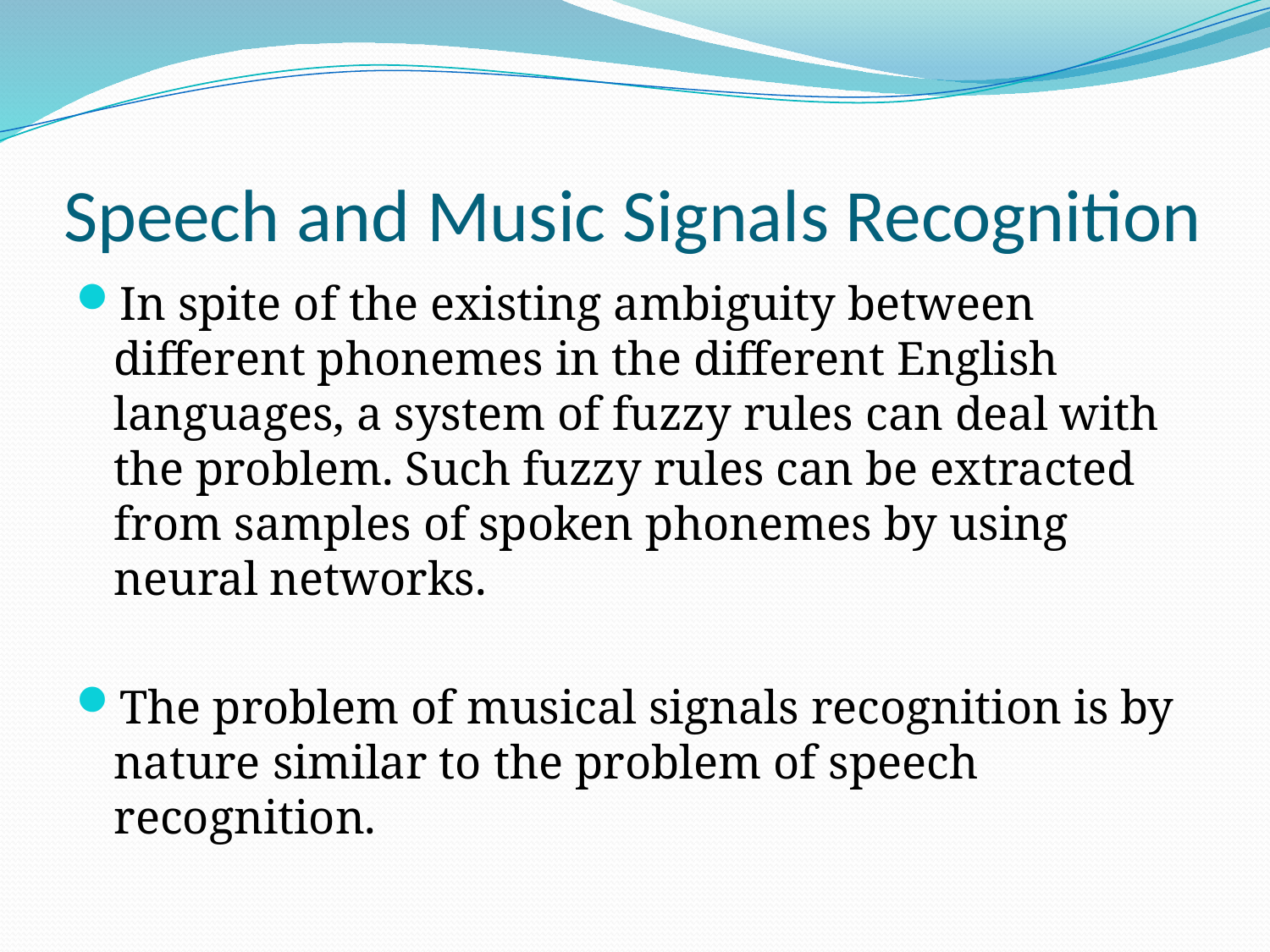

# Speech and Music Signals Recognition
In spite of the existing ambiguity between different phonemes in the different English languages, a system of fuzzy rules can deal with the problem. Such fuzzy rules can be extracted from samples of spoken phonemes by using neural networks.

The problem of musical signals recognition is by nature similar to the problem of speech recognition.